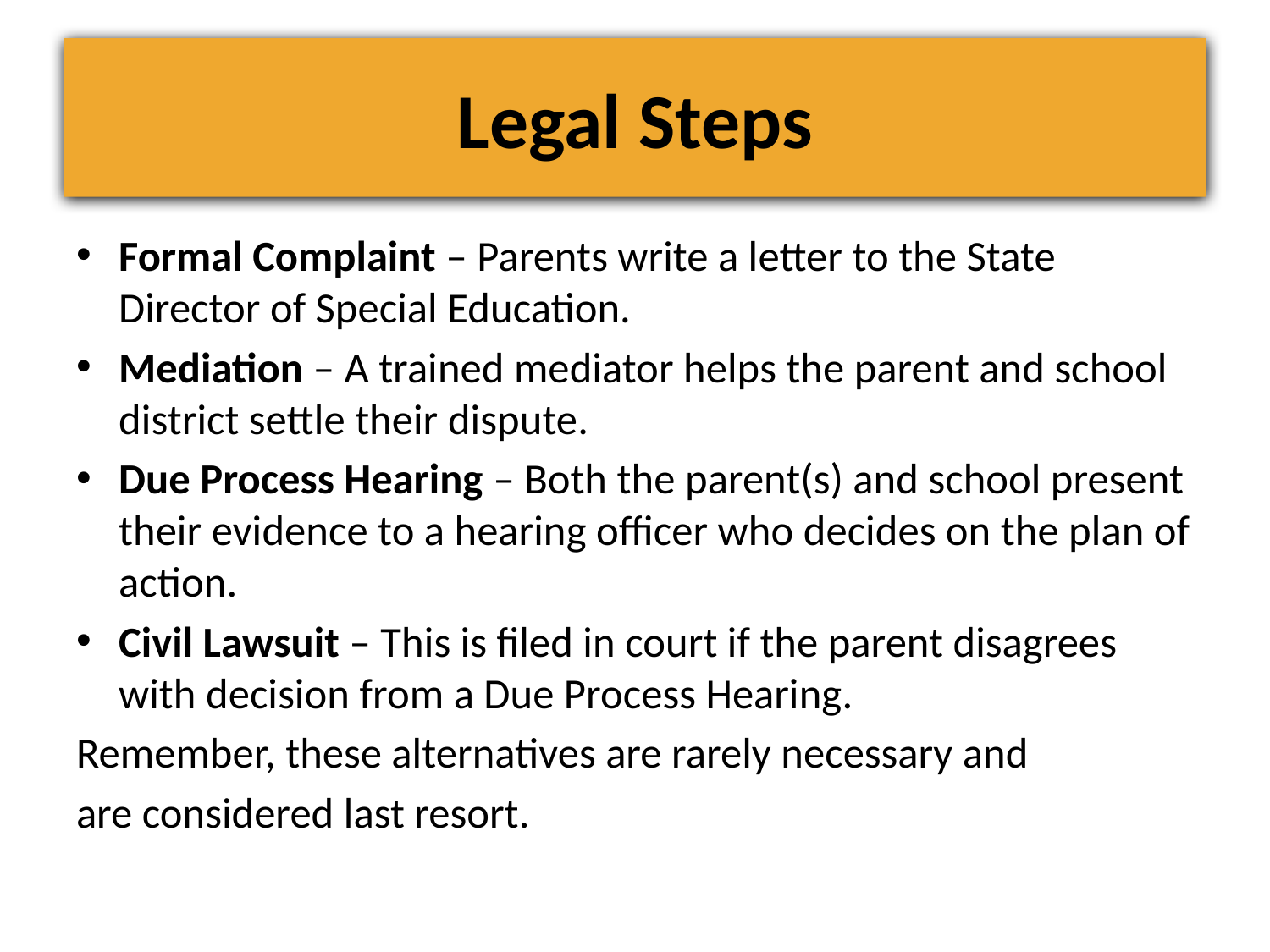

# Legal Steps
Formal Complaint – Parents write a letter to the State Director of Special Education.
Mediation – A trained mediator helps the parent and school district settle their dispute.
Due Process Hearing – Both the parent(s) and school present their evidence to a hearing officer who decides on the plan of action.
Civil Lawsuit – This is filed in court if the parent disagrees with decision from a Due Process Hearing.
Remember, these alternatives are rarely necessary and
are considered last resort.